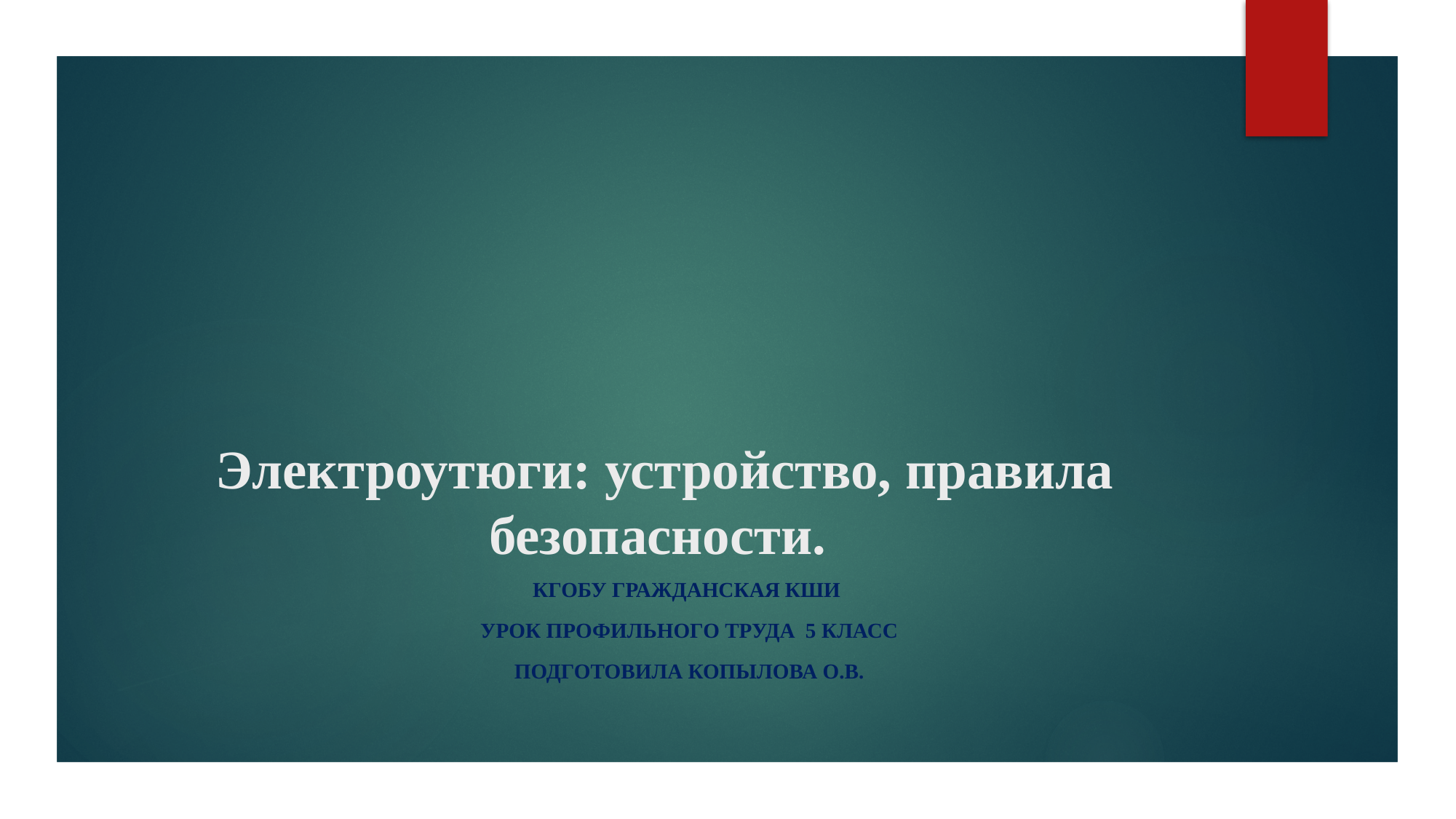

# Электроутюги: устройство, правила безопасности.
КГОБУ Гражданская кши
Урок профильного труда  5 класс
Подготовила Копылова О.В.